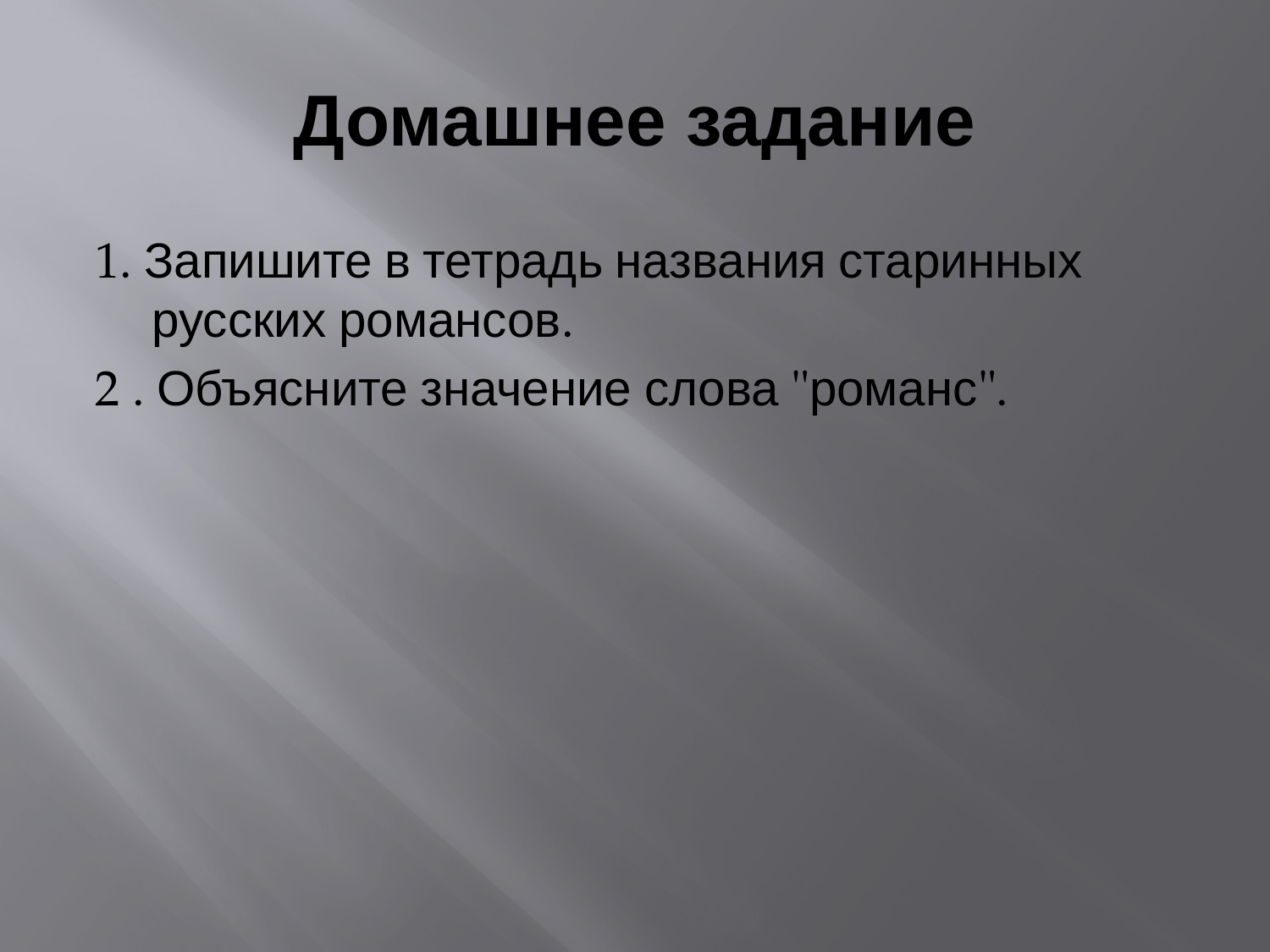

# Домашнее задание
1. Запишите в тетрадь названия старинных русских романсов.
2 . Объясните значение слова "романс".